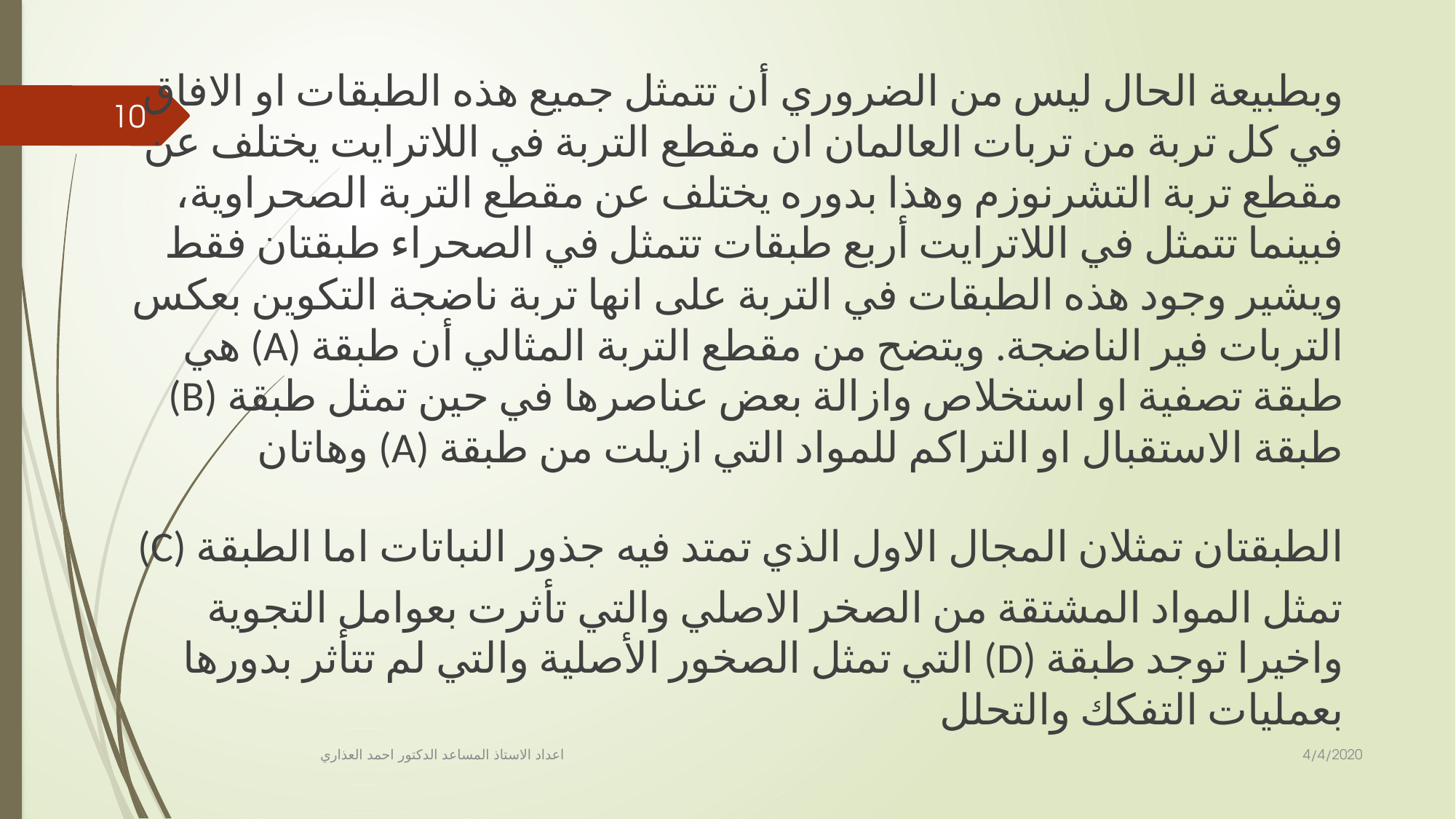

وبطبيعة الحال ليس من الضروري أن تتمثل جميع هذه الطبقات او الافاق في كل تربة من تربات العالمان ان مقطع التربة في اللاترايت يختلف عن مقطع تربة التشرنوزم وهذا بدوره يختلف عن مقطع التربة الصحراوية، فبينما تتمثل في اللاترايت أربع طبقات تتمثل في الصحراء طبقتان فقط ويشير وجود هذه الطبقات في التربة على انها تربة ناضجة التكوين بعكس التربات فير الناضجة. ويتضح من مقطع التربة المثالي أن طبقة (A) هي طبقة تصفية او استخلاص وازالة بعض عناصرها في حين تمثل طبقة (B) طبقة الاستقبال او التراكم للمواد التي ازيلت من طبقة (A) وهاتان الطبقتان تمثلان المجال الاول الذي تمتد فيه جذور النباتات اما الطبقة (C) تمثل المواد المشتقة من الصخر الاصلي والتي تأثرت بعوامل التجوية واخيرا توجد طبقة (D) التي تمثل الصخور الأصلية والتي لم تتأثر بدورها بعمليات التفكك والتحلل
10
4/4/2020
اعداد الاستاذ المساعد الدكتور احمد العذاري